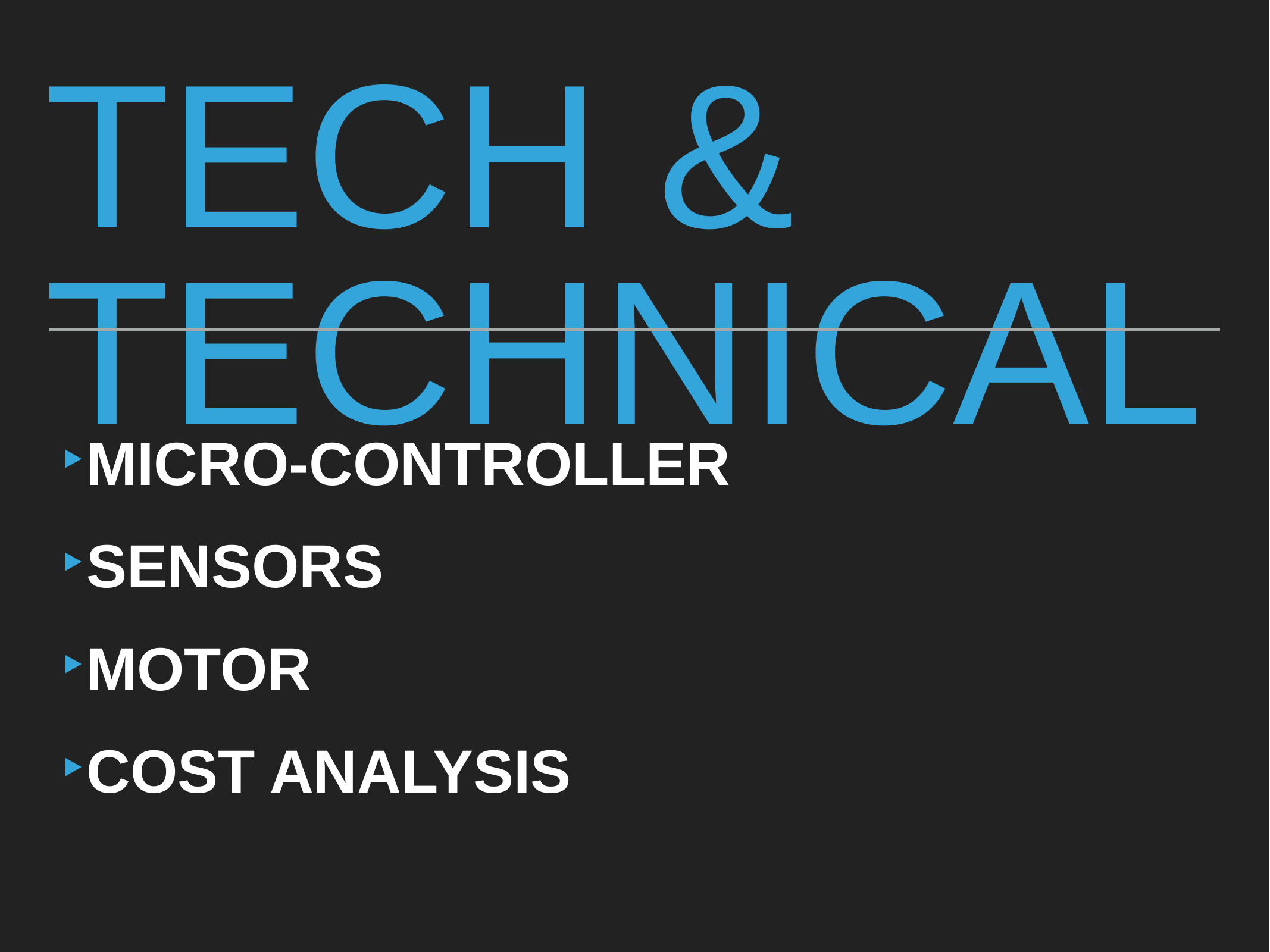

# TECH & TECHNICAL

MICRO-CONTROLLER
SENSORS
MOTOR
COST ANALYSIS